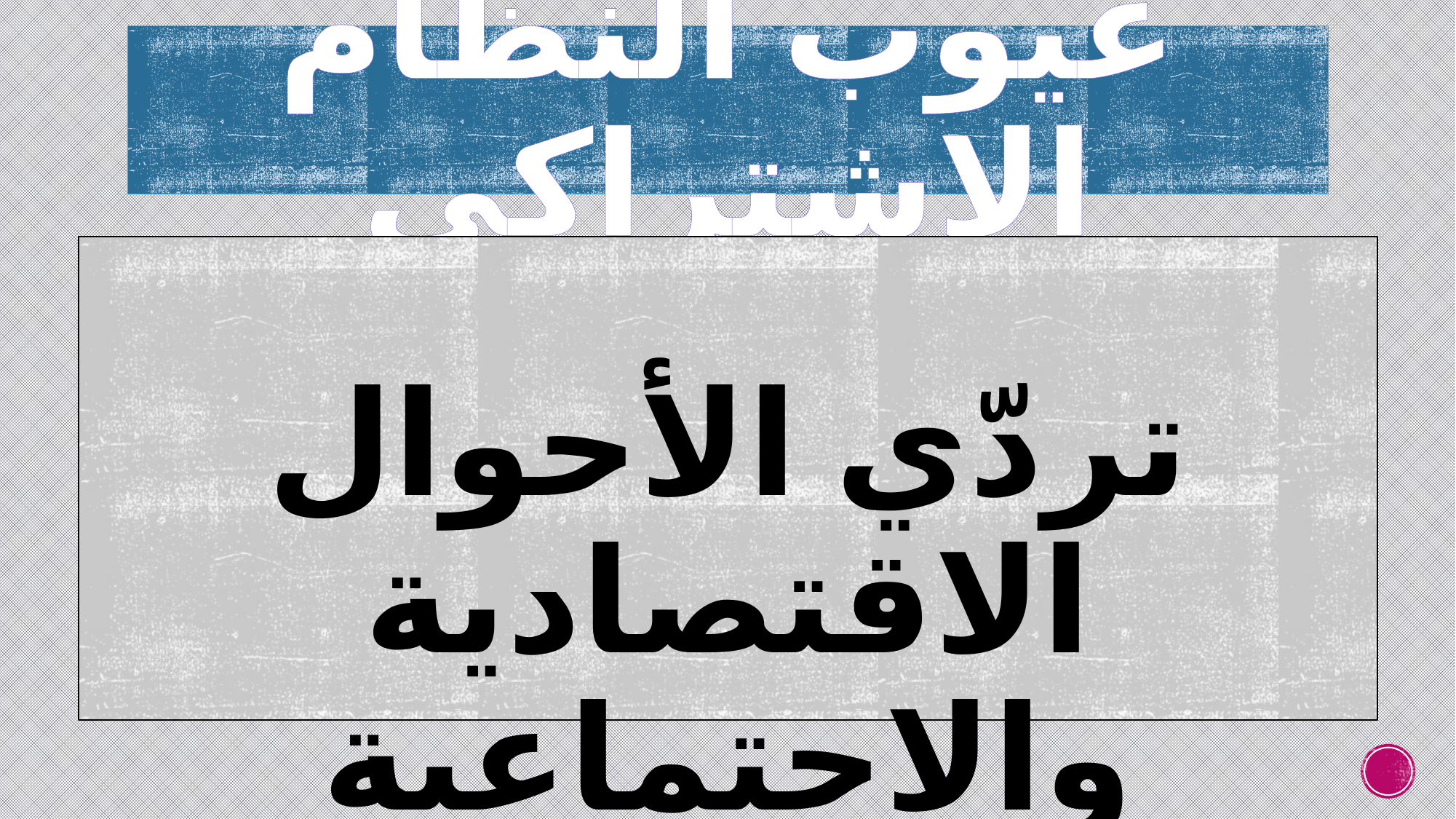

# عيوب النظام الاشتراكي

تردّي الأحوال الاقتصادية والاجتماعية للشعوب